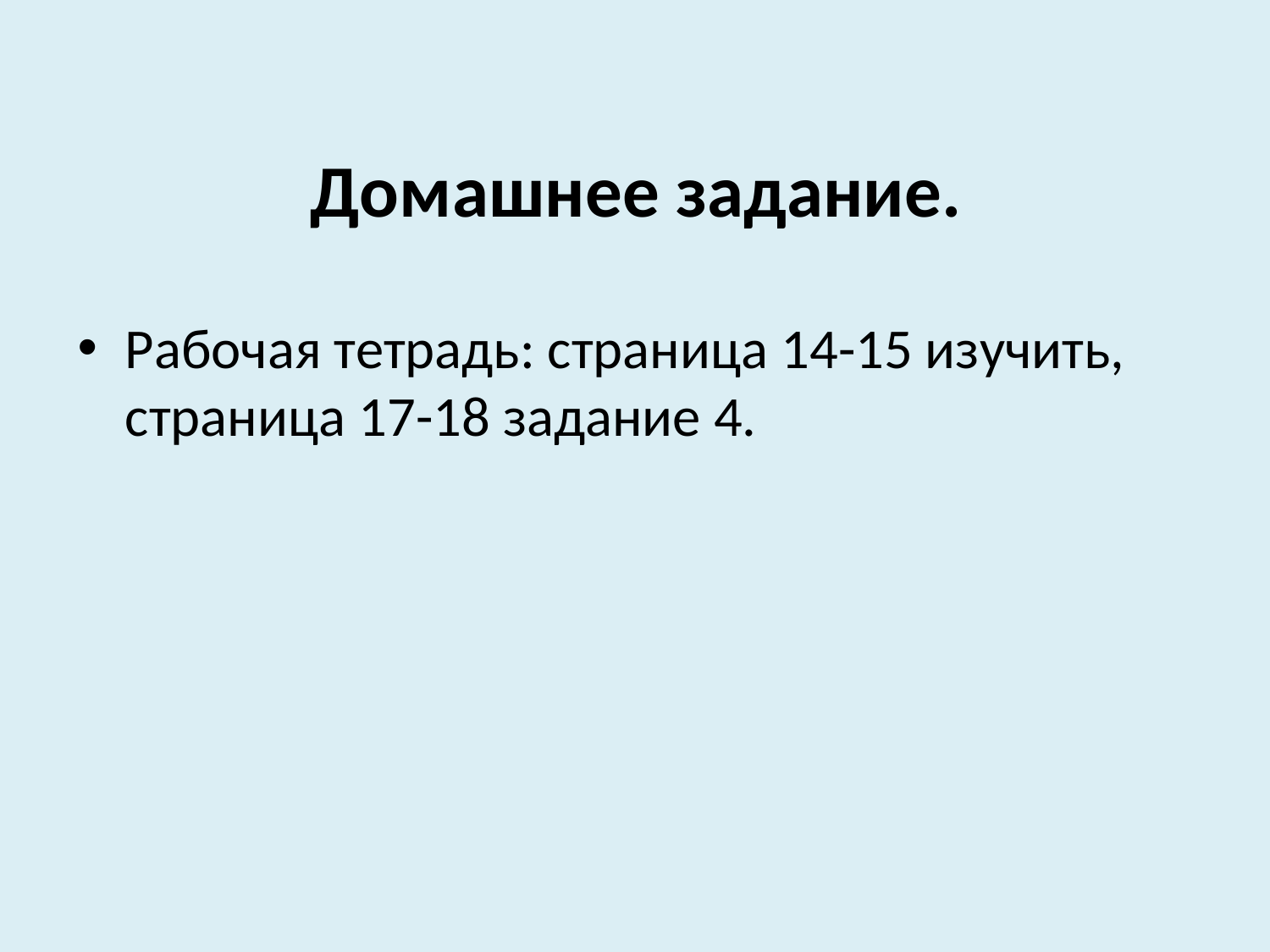

# Домашнее задание.
Рабочая тетрадь: страница 14-15 изучить, страница 17-18 задание 4.